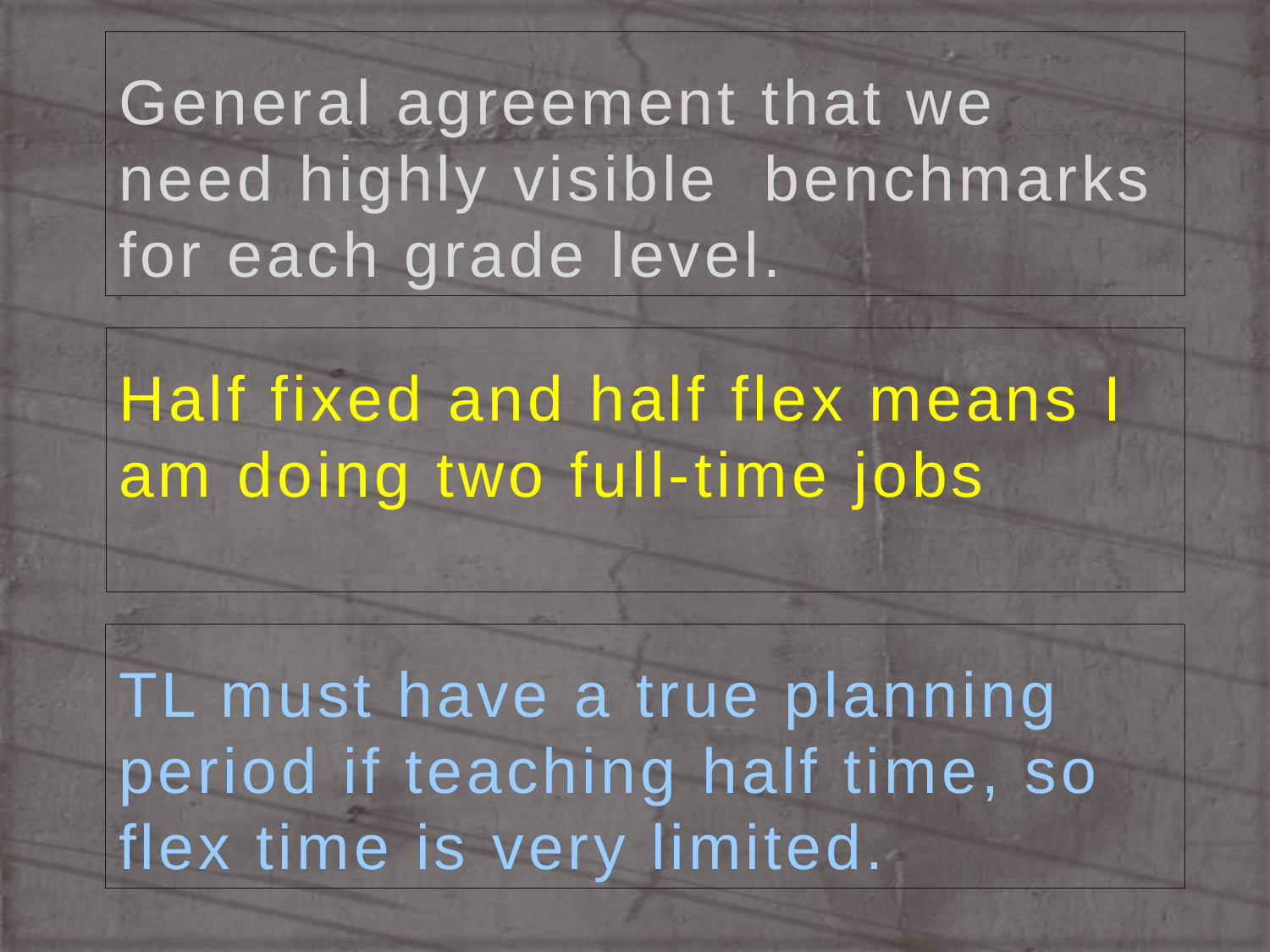

General agreement that we need highly visible  benchmarks for each grade level.
# Half fixed and half flex means I am doing two full-time jobs
TL must have a true planning period if teaching half time, so flex time is very limited.